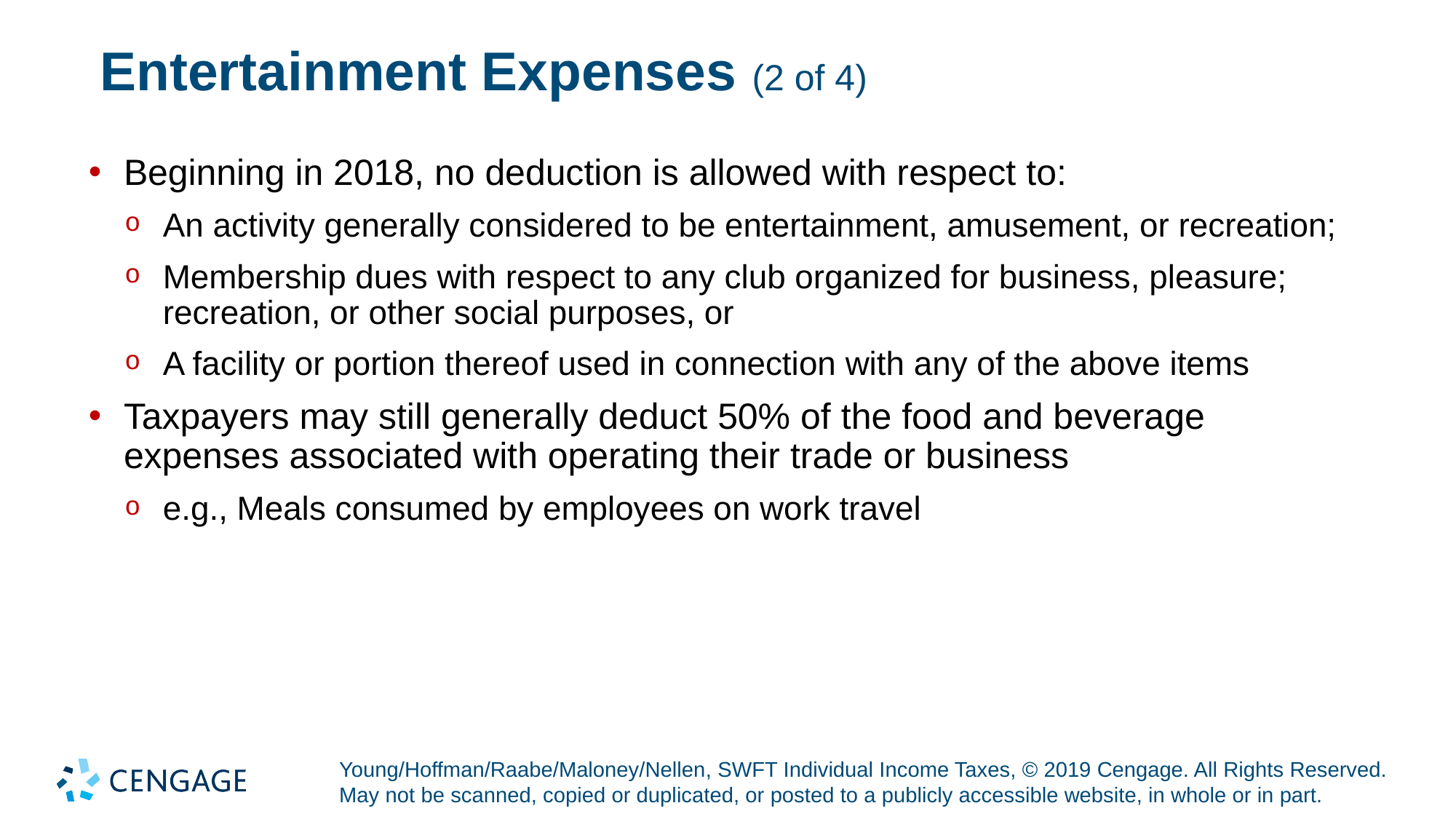

# Entertainment Expenses (2 of 4)
Beginning in 2018, no deduction is allowed with respect to:
An activity generally considered to be entertainment, amusement, or recreation;
Membership dues with respect to any club organized for business, pleasure; recreation, or other social purposes, or
A facility or portion thereof used in connection with any of the above items
Taxpayers may still generally deduct 50% of the food and beverage expenses associated with operating their trade or business
e.g., Meals consumed by employees on work travel